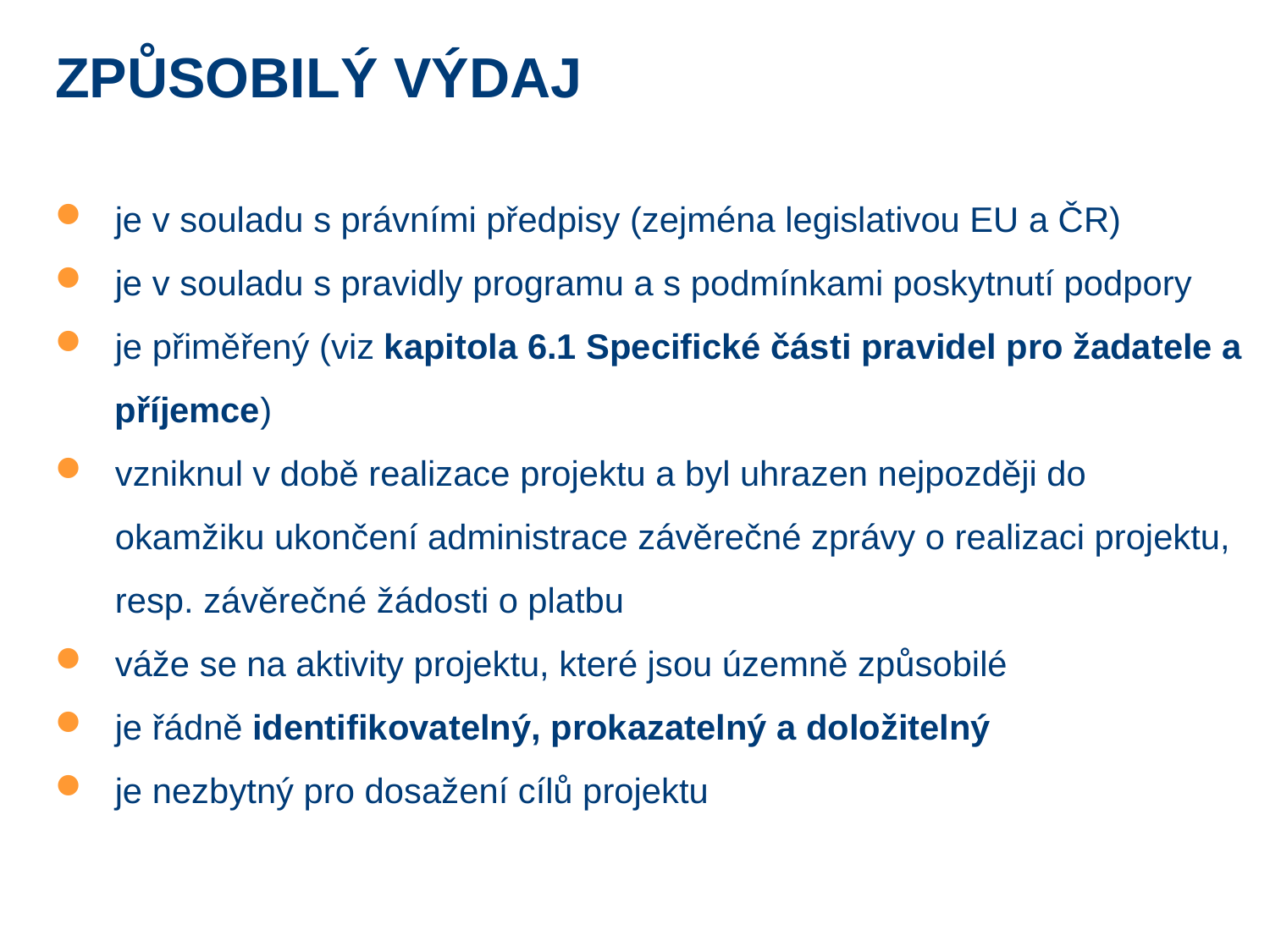

# Způsobilý výdaj
je v souladu s právními předpisy (zejména legislativou EU a ČR)
je v souladu s pravidly programu a s podmínkami poskytnutí podpory
je přiměřený (viz kapitola 6.1 Specifické části pravidel pro žadatele a příjemce)
vzniknul v době realizace projektu a byl uhrazen nejpozději do okamžiku ukončení administrace závěrečné zprávy o realizaci projektu, resp. závěrečné žádosti o platbu
váže se na aktivity projektu, které jsou územně způsobilé
je řádně identifikovatelný, prokazatelný a doložitelný
je nezbytný pro dosažení cílů projektu

2